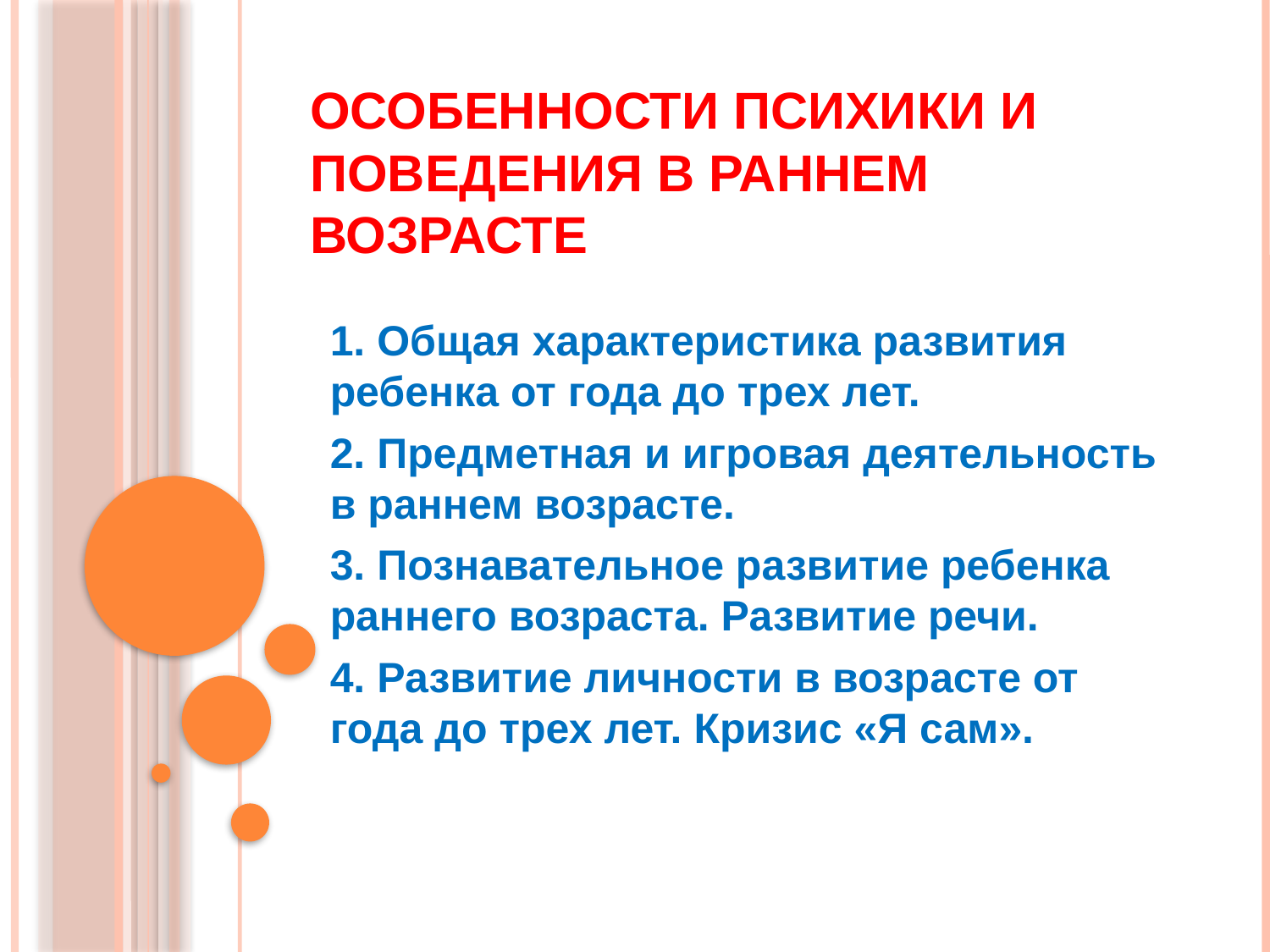

# Особенности психики и поведения в раннем возрасте
1. Общая характеристика развития ребенка от года до трех лет.
2. Предметная и игровая деятельность в раннем возрасте.
3. Познавательное развитие ребенка раннего возраста. Развитие речи.
4. Развитие личности в возрасте от года до трех лет. Кризис «Я сам».